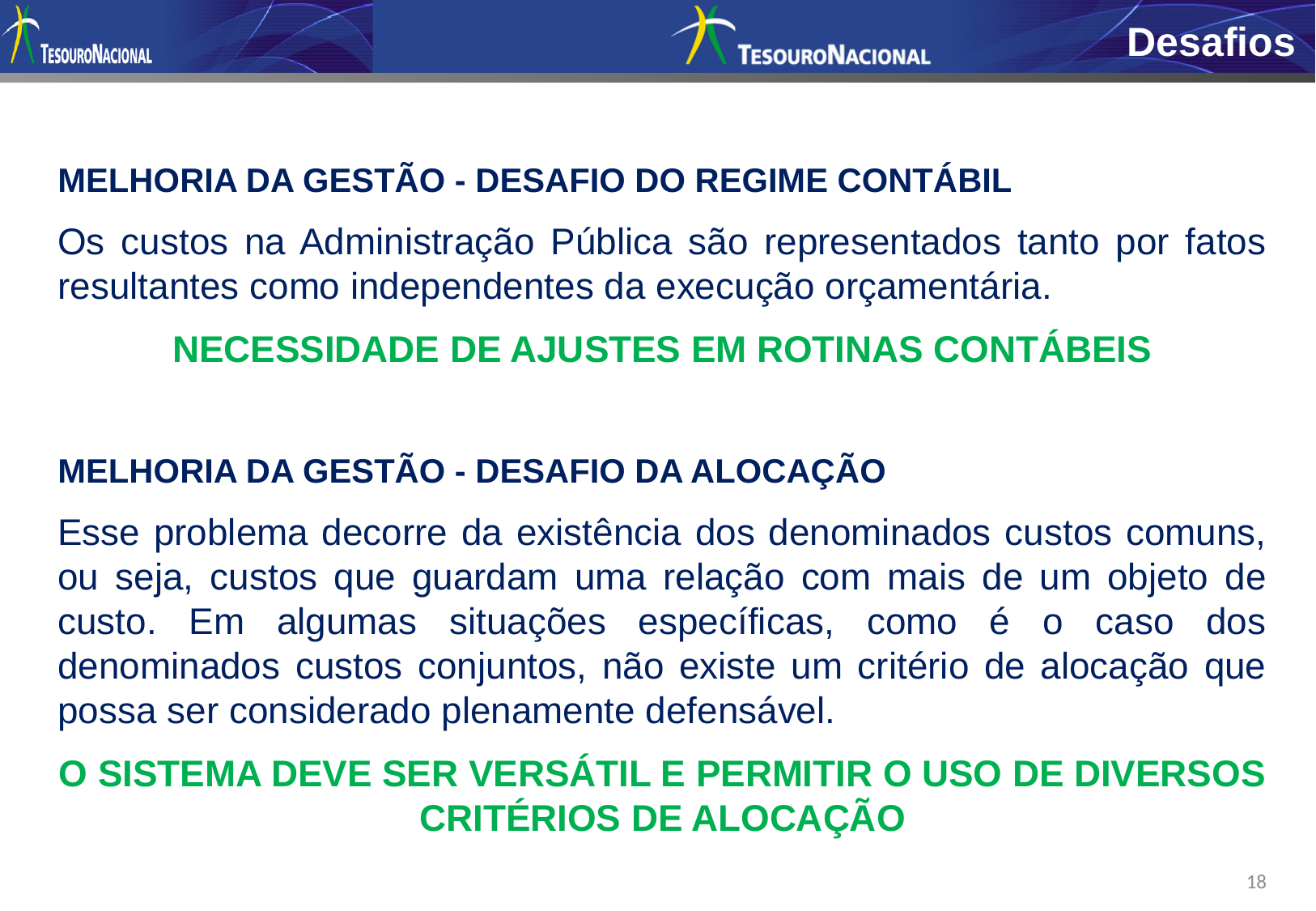

Desafios

MELHORIA DA GESTÃO - DESAFIO DO REGIME CONTÁBIL
Os custos na Administração Pública são representados tanto por fatos resultantes como independentes da execução orçamentária.
NECESSIDADE DE AJUSTES EM ROTINAS CONTÁBEIS

MELHORIA DA GESTÃO - DESAFIO DA ALOCAÇÃO
Esse problema decorre da existência dos denominados custos comuns, ou seja, custos que guardam uma relação com mais de um objeto de custo. Em algumas situações específicas, como é o caso dos denominados custos conjuntos, não existe um critério de alocação que possa ser considerado plenamente defensável.
O SISTEMA DEVE SER VERSÁTIL E PERMITIR O USO DE DIVERSOS CRITÉRIOS DE ALOCAÇÃO
18